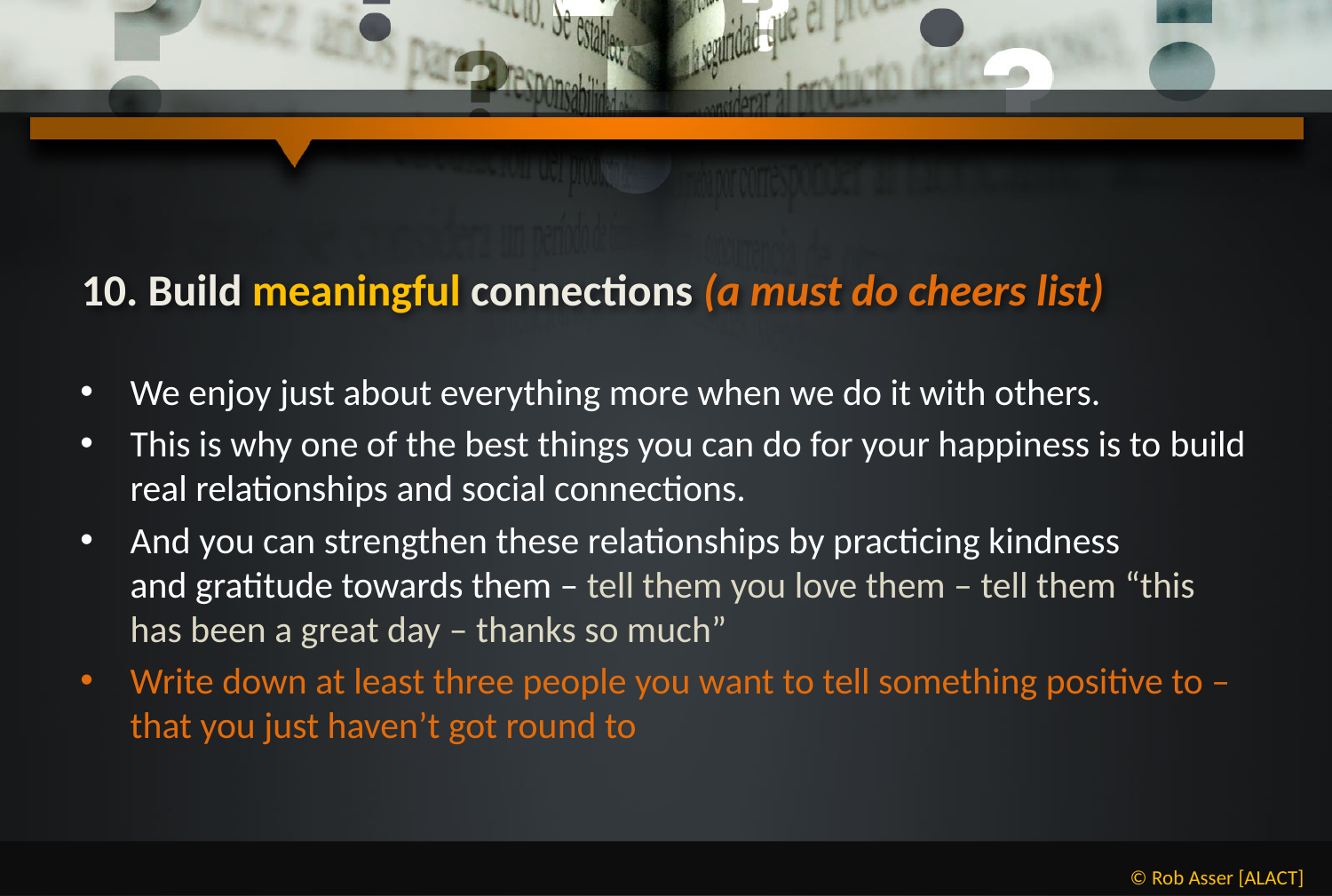

# 10. Build meaningful connections (a must do cheers list)

We enjoy just about everything more when we do it with others.
This is why one of the best things you can do for your happiness is to build real relationships and social connections.
And you can strengthen these relationships by practicing kindness and gratitude towards them – tell them you love them – tell them “this has been a great day – thanks so much”
Write down at least three people you want to tell something positive to – that you just haven’t got round to

© Rob Asser [ALACT]